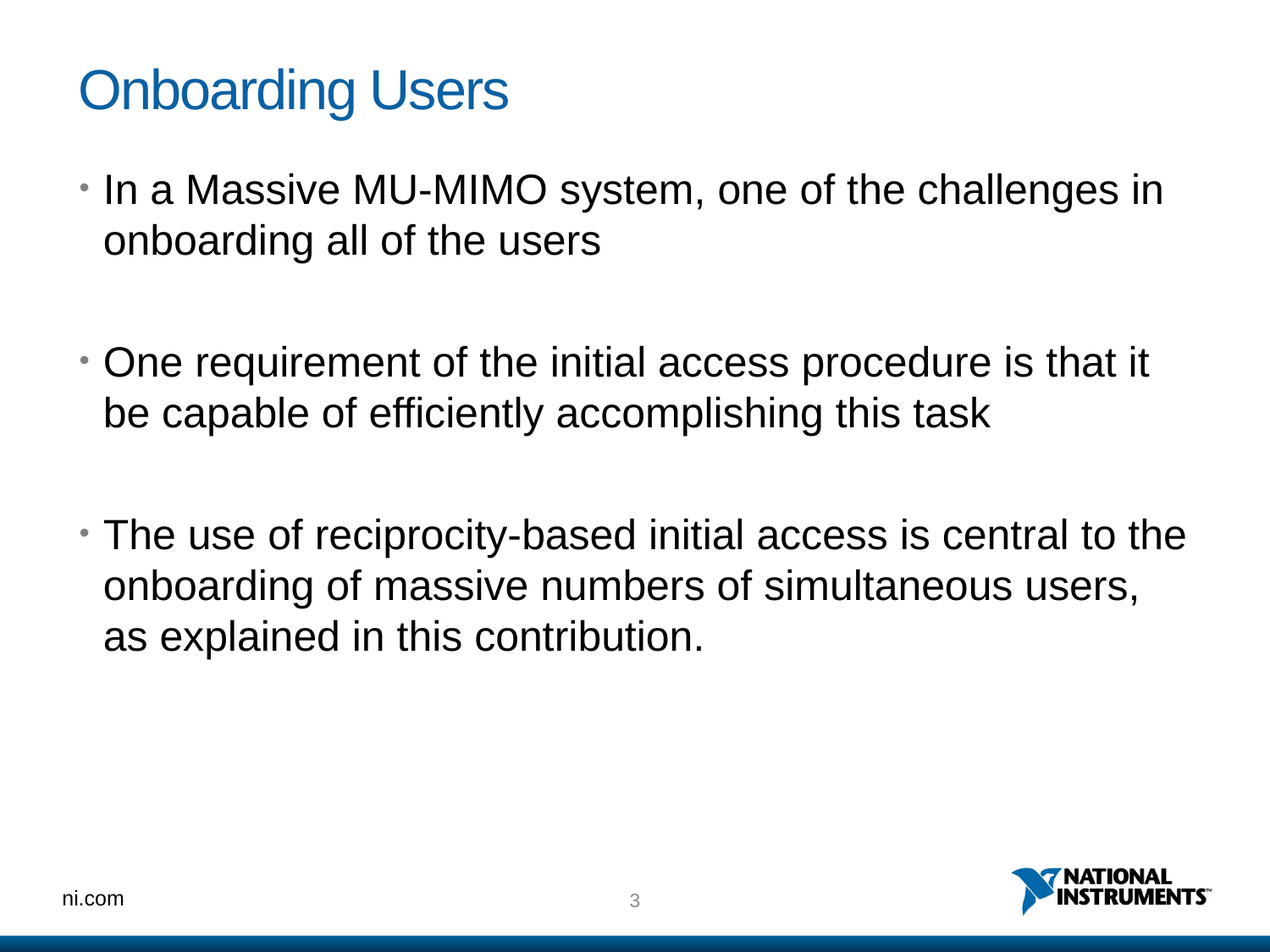

# Onboarding Users
In a Massive MU-MIMO system, one of the challenges in onboarding all of the users

One requirement of the initial access procedure is that it be capable of efficiently accomplishing this task

The use of reciprocity-based initial access is central to the onboarding of massive numbers of simultaneous users, as explained in this contribution.